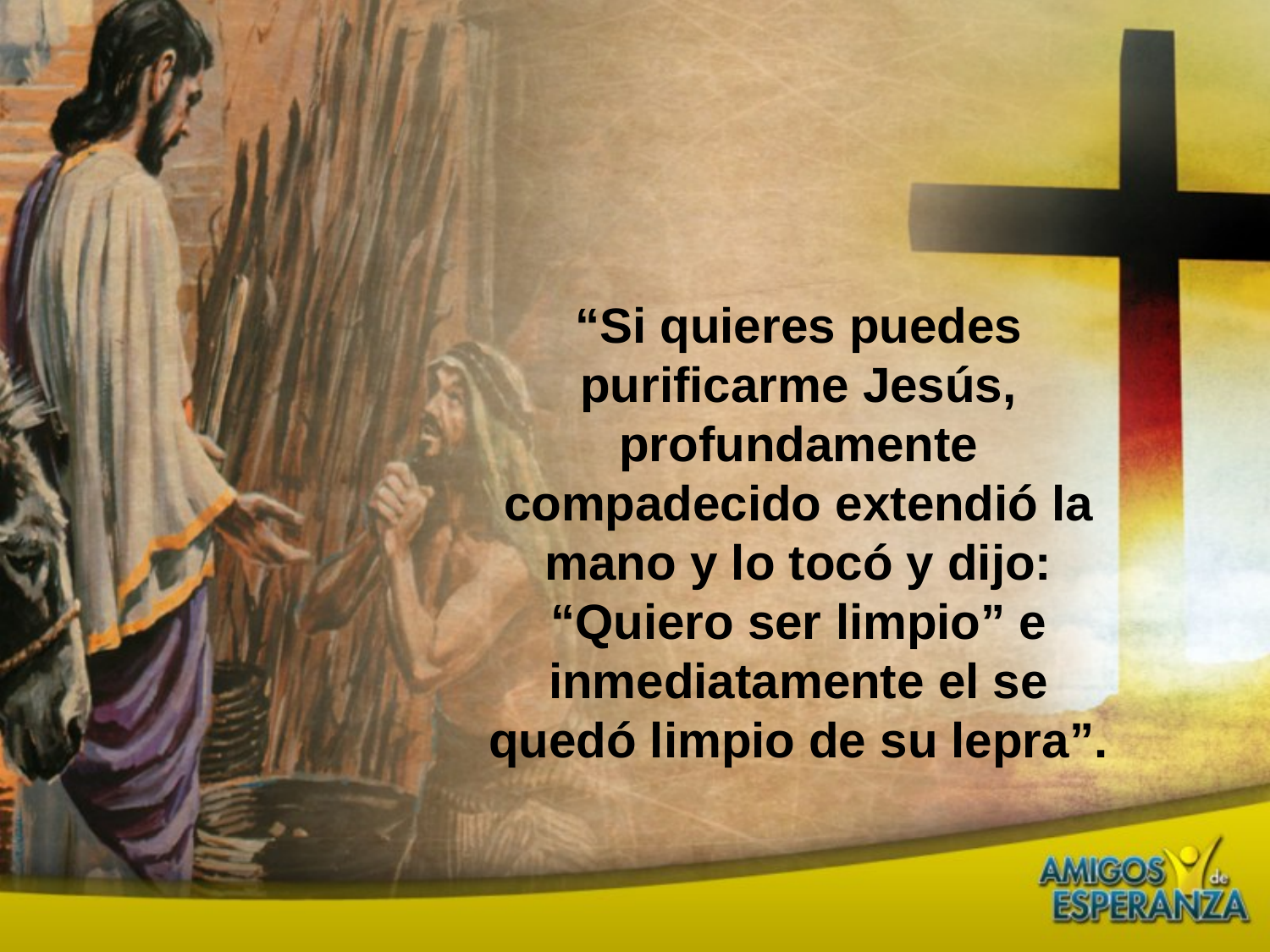

“Si quieres puedes purificarme Jesús, profundamente compadecido extendió la mano y lo tocó y dijo: “Quiero ser limpio” e inmediatamente el se quedó limpio de su lepra”.